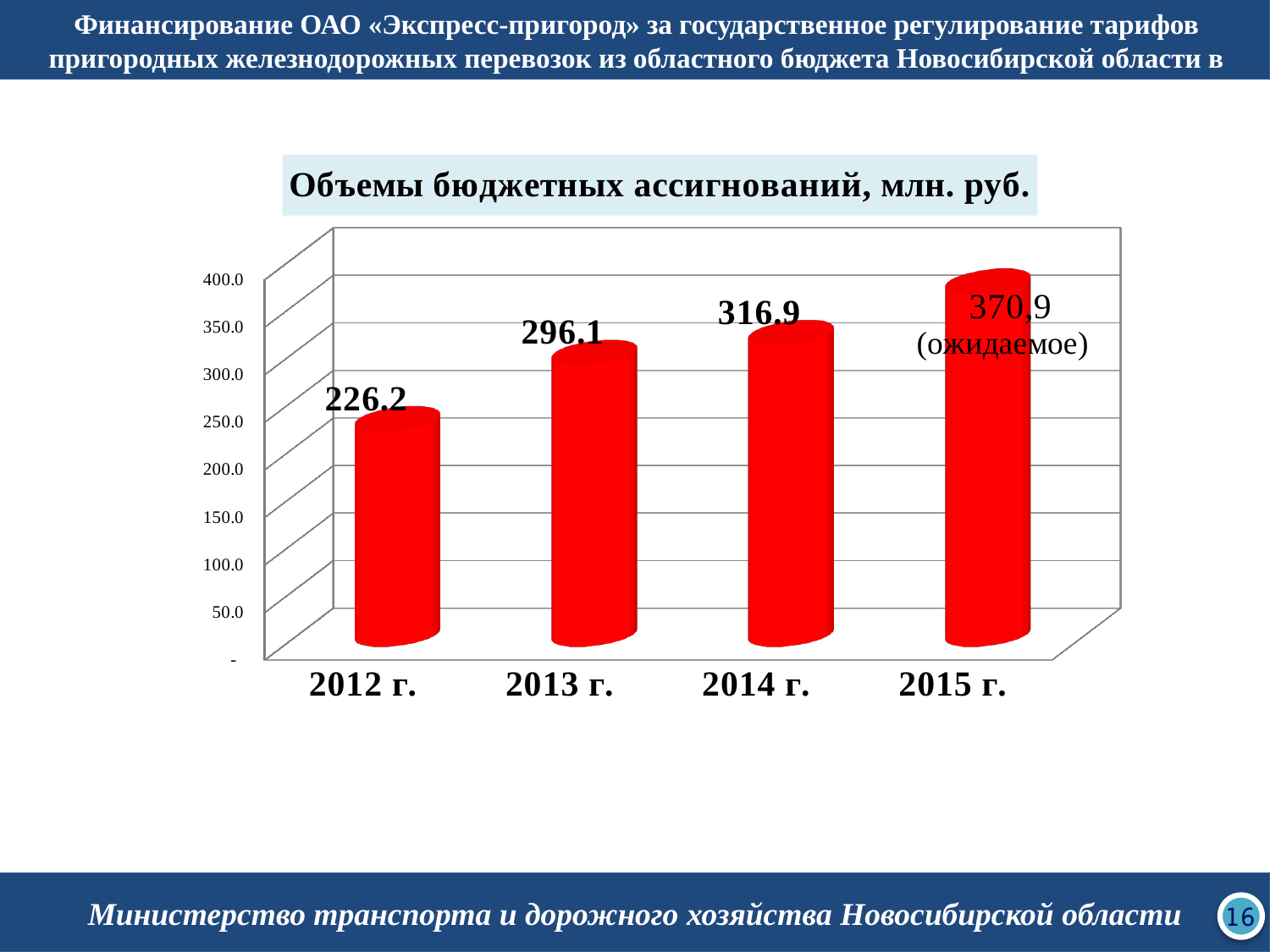

Финансирование ОАО «Экспресс-пригород» за государственное регулирование тарифов пригородных железнодорожных перевозок из областного бюджета Новосибирской области в период с 2012 по 2015 гг.

[unsupported chart]

Министерство транспорта и дорожного хозяйства Новосибирской области
16